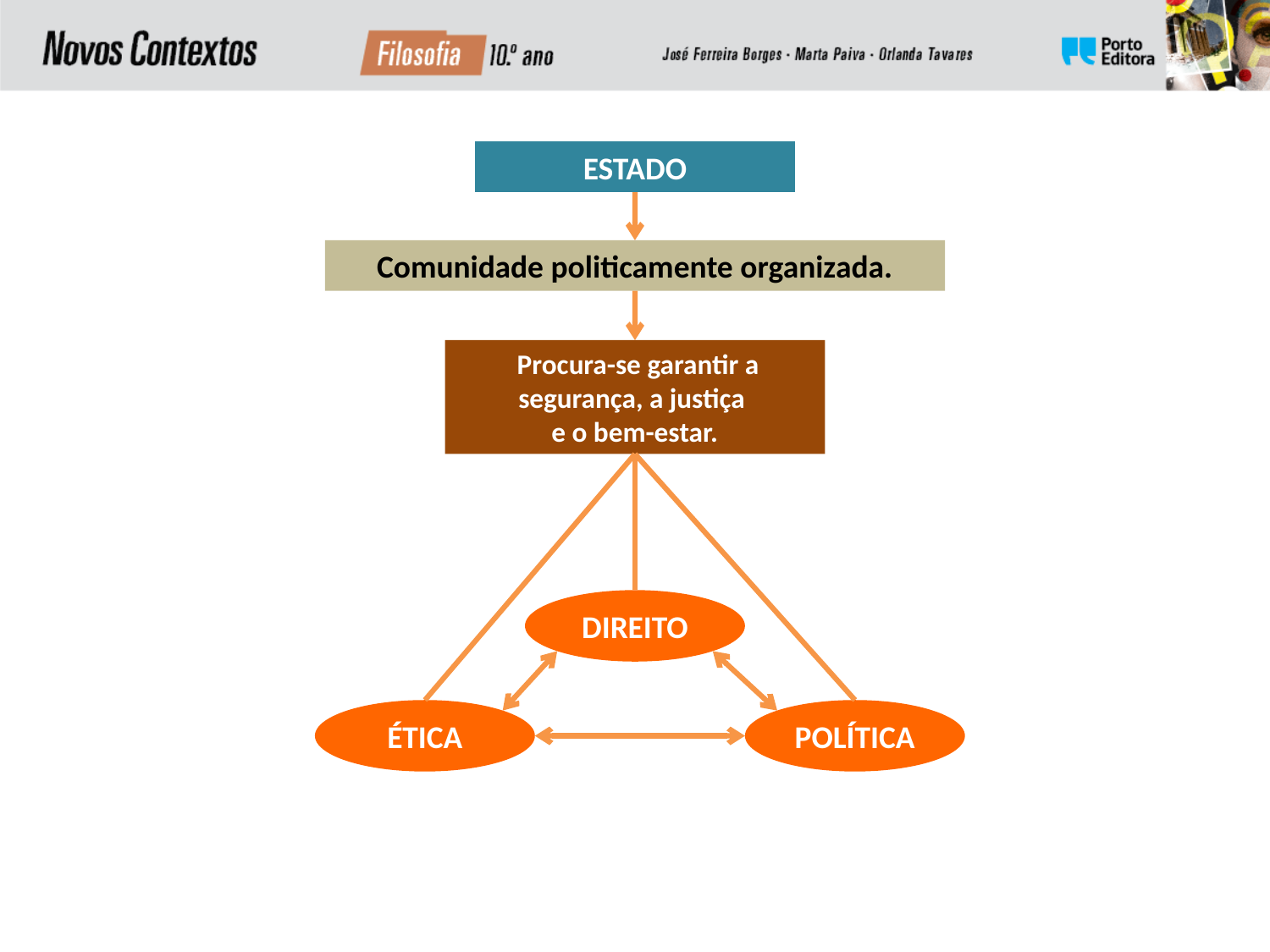

ESTADO
Comunidade politicamente organizada.
 Procura-se garantir a segurança, a justiça
e o bem-estar.
DIREITO
ÉTICA
POLÍTICA